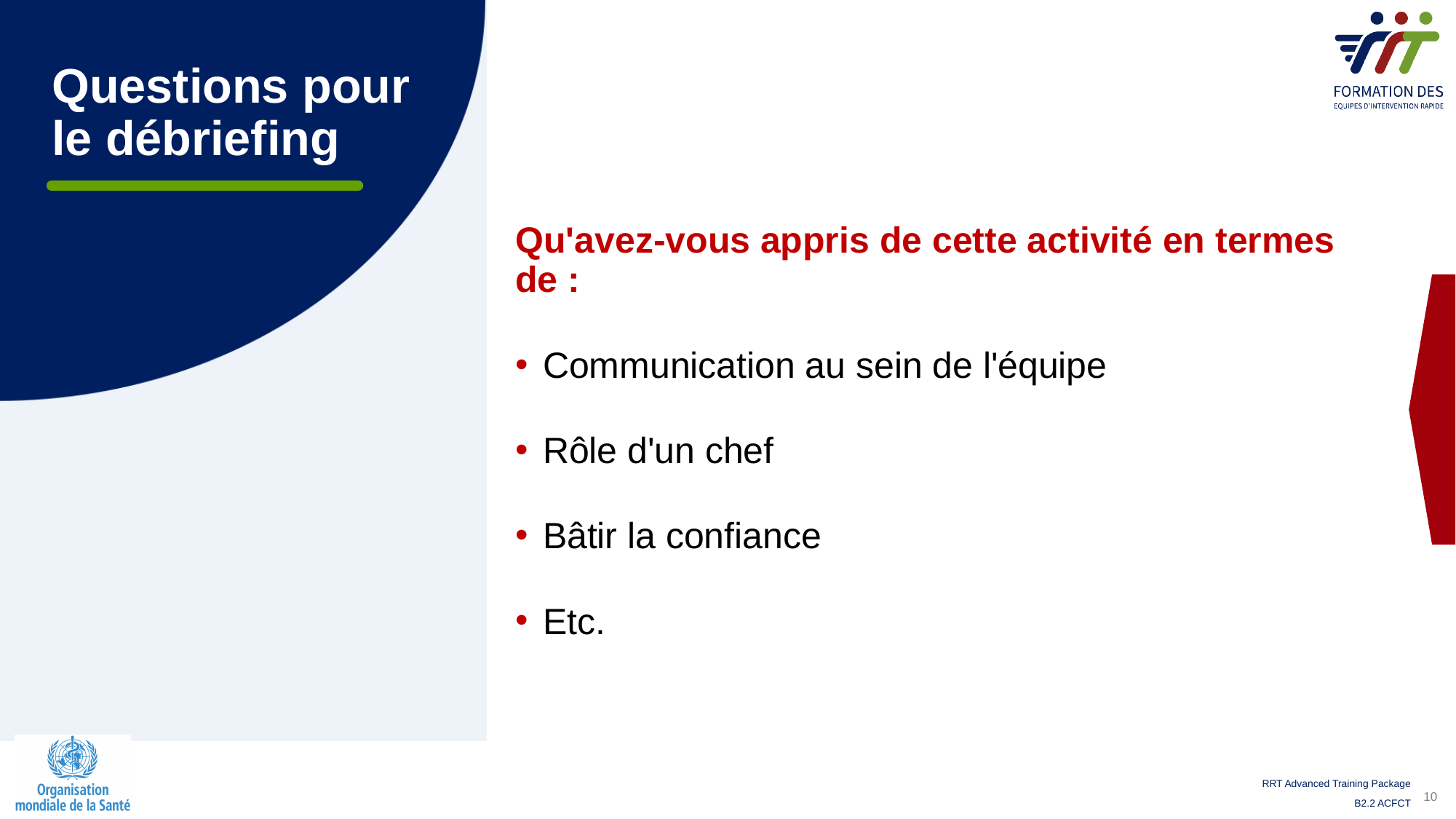

# Questions pour le débriefing
Qu'avez-vous appris de cette activité en termes de :

Communication au sein de l'équipe

Rôle d'un chef

Bâtir la confiance

Etc.